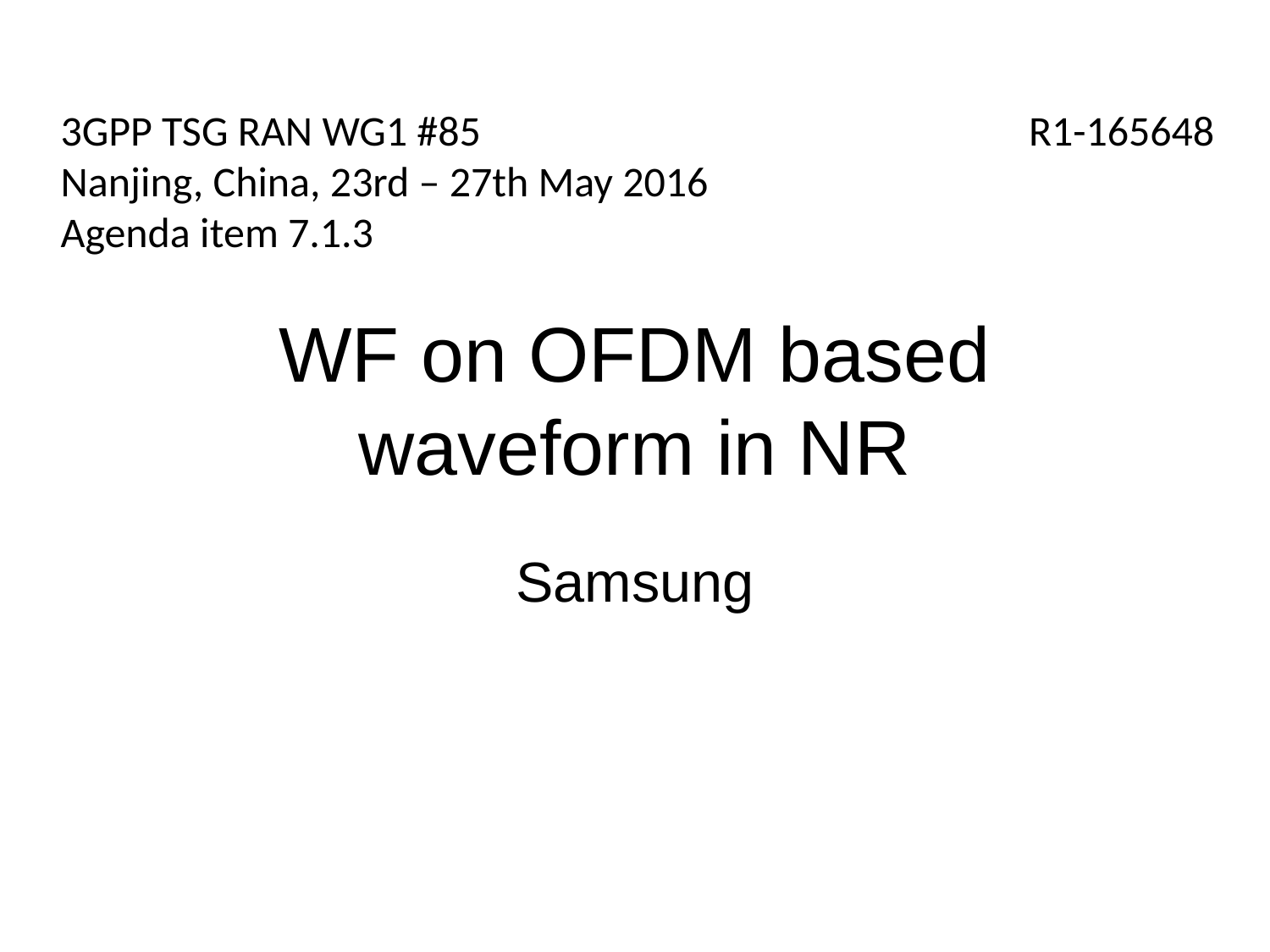

3GPP TSG RAN WG1 #85
Nanjing, China, 23rd – 27th May 2016
Agenda item 7.1.3
R1-165648
# WF on OFDM based waveform in NR
Samsung